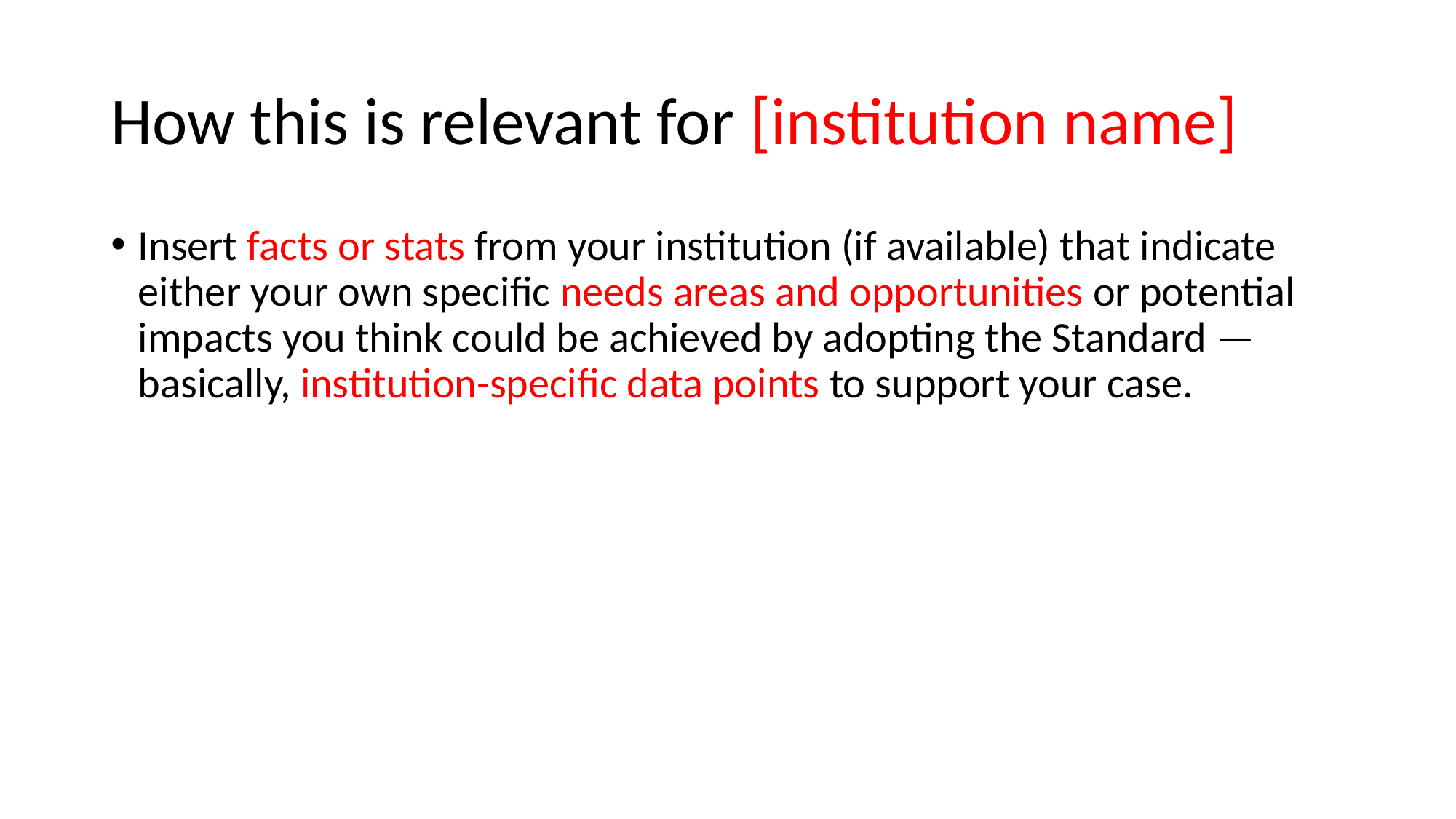

# How this is relevant for [institution name]
Insert facts or stats from your institution (if available) that indicate either your own specific needs areas and opportunities or potential impacts you think could be achieved by adopting the Standard — basically, institution-specific data points to support your case.